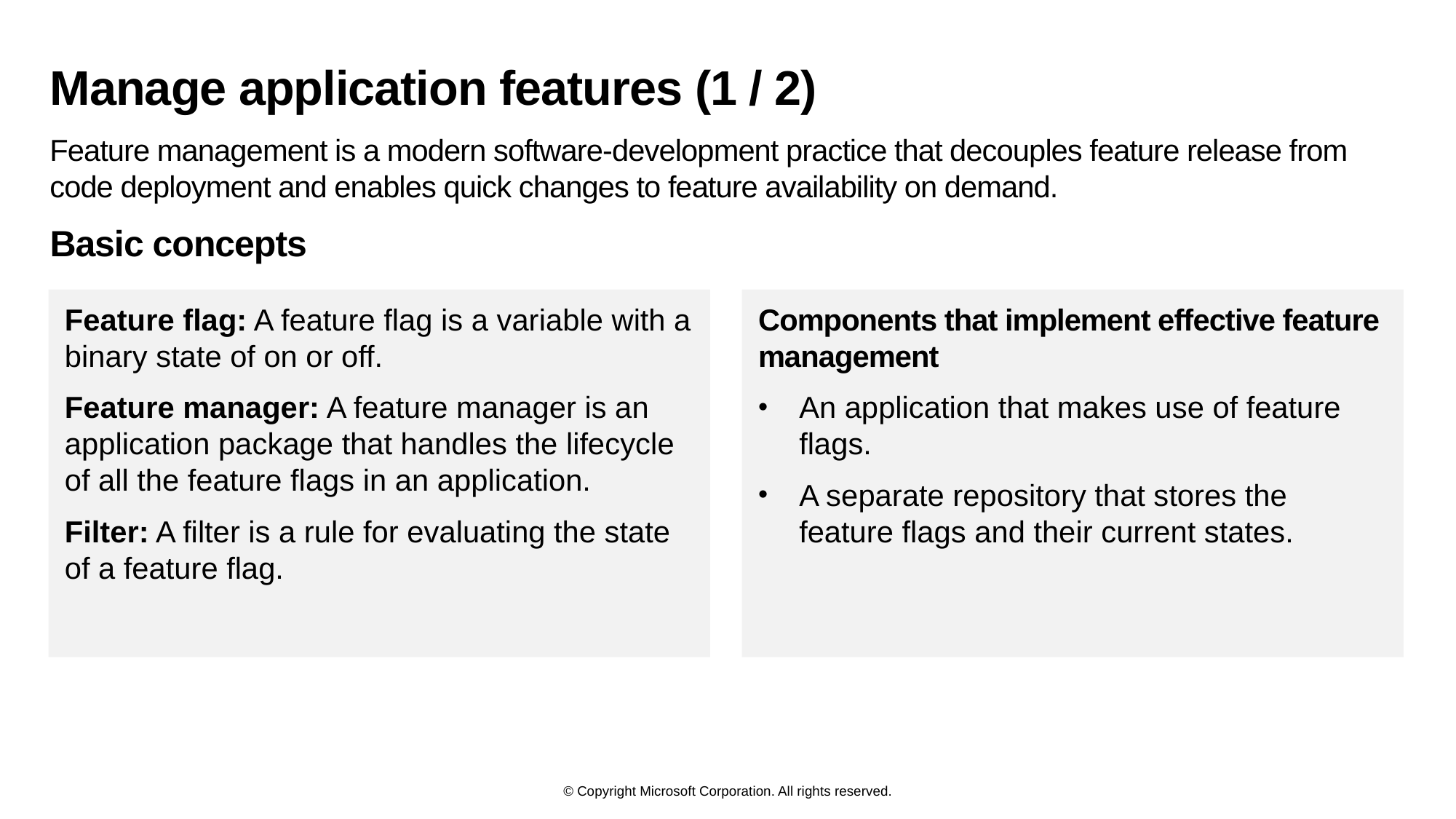

# Manage application features (1 / 2)
Feature management is a modern software-development practice that decouples feature release from code deployment and enables quick changes to feature availability on demand.
Basic concepts
Feature flag: A feature flag is a variable with a binary state of on or off.
Feature manager: A feature manager is an application package that handles the lifecycle of all the feature flags in an application.
Filter: A filter is a rule for evaluating the state of a feature flag.
Components that implement effective feature management
An application that makes use of feature flags.
A separate repository that stores the feature flags and their current states.